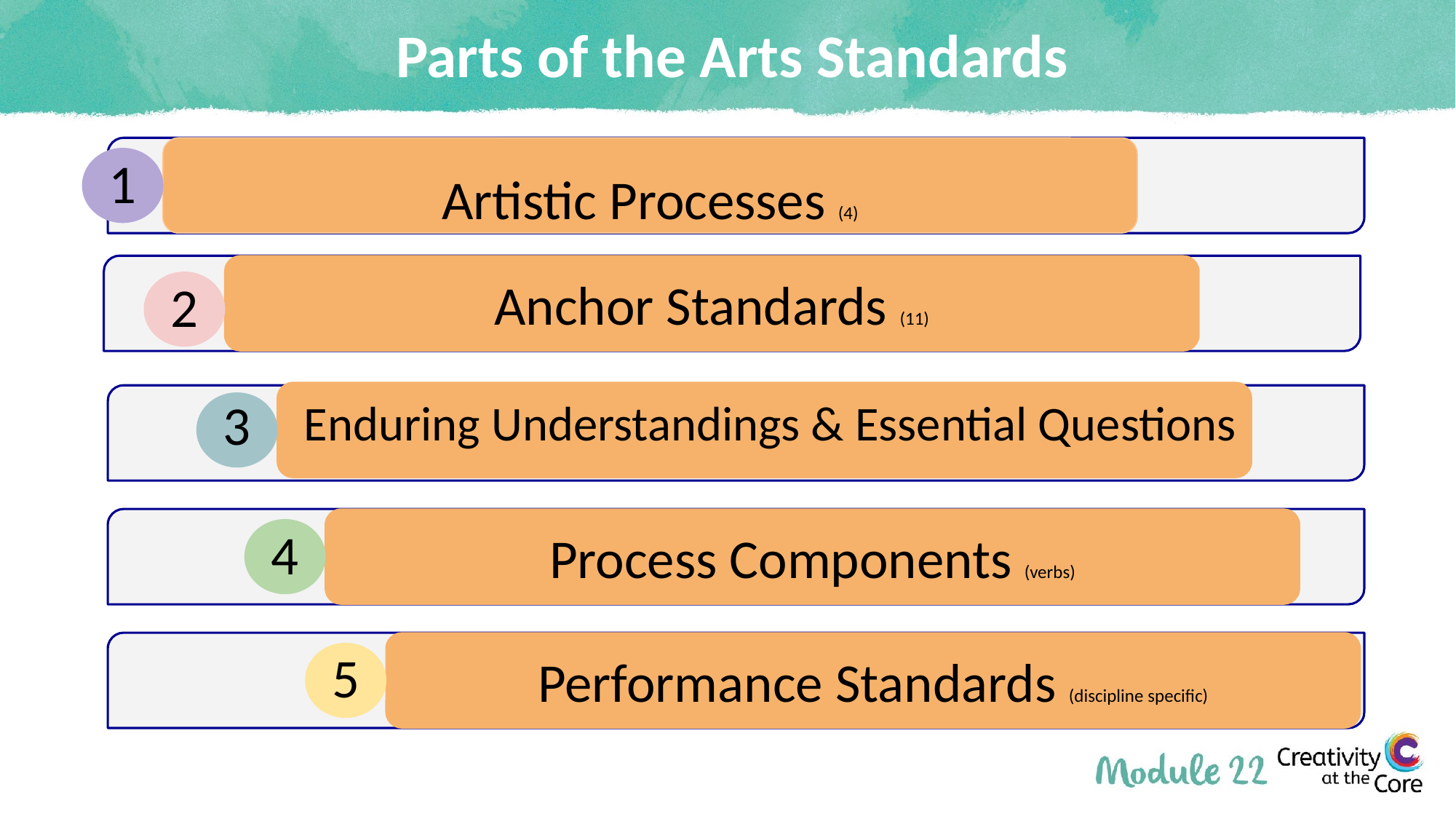

# Parts of the Arts Standards
1

Artistic Processes (4)
1
Anchor Standards (11)
2

3
Enduring Understandings & Essential Questions

1

4
Process Components (verbs)

5
Performance Standards (discipline specific)